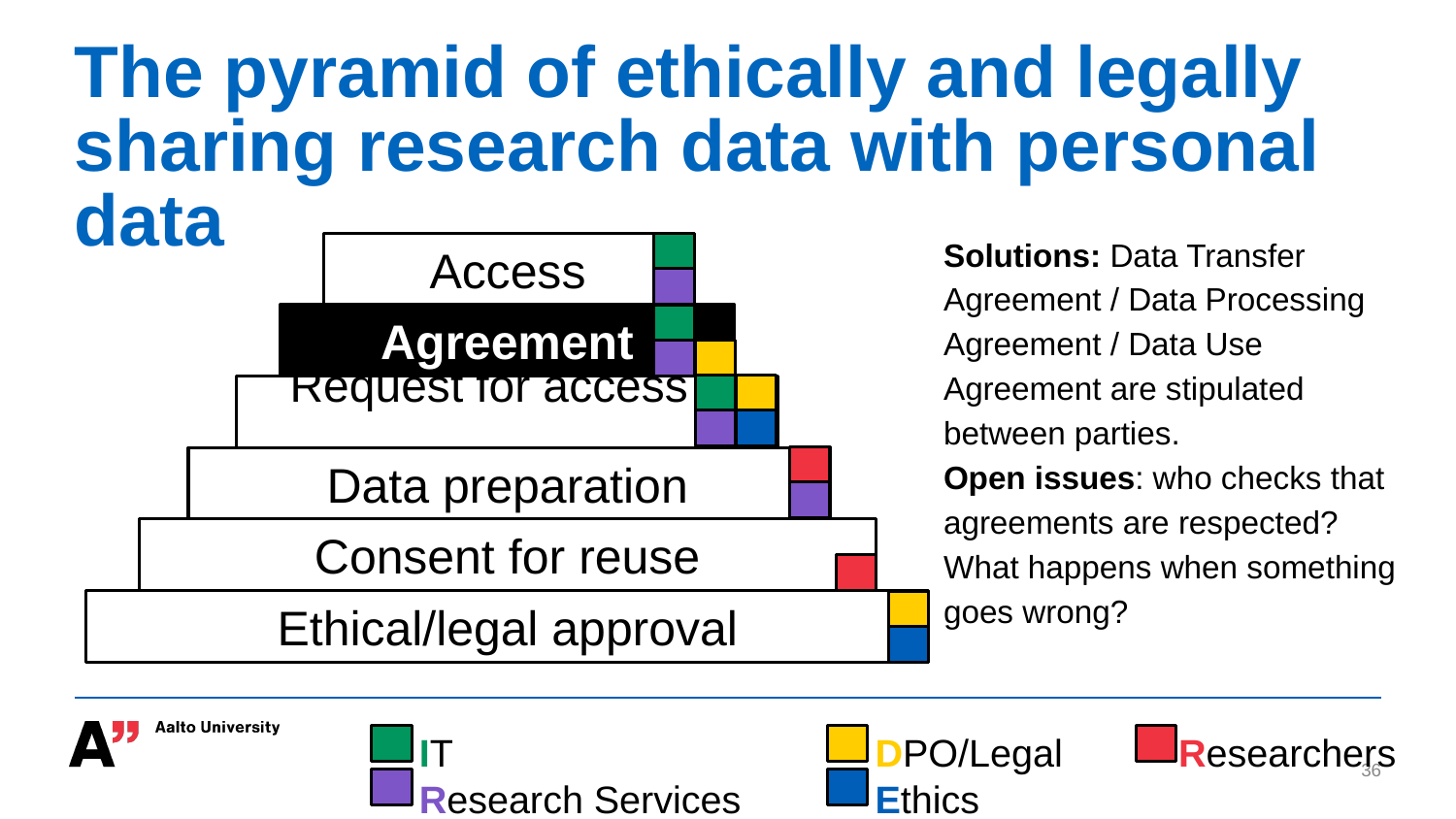

# The pyramid of ethically and legally sharing research data with personal data
Solutions: Data Transfer Agreement / Data Processing Agreement / Data Use Agreement are stipulated between parties.
Open issues: who checks that agreements are respected? What happens when something goes wrong?
Access
Agreement
   Request for access
Data preparation
Consent for reuse
Ethical/legal approval

IT
Research Services
DPO/Legal
Ethics
Researchers

36